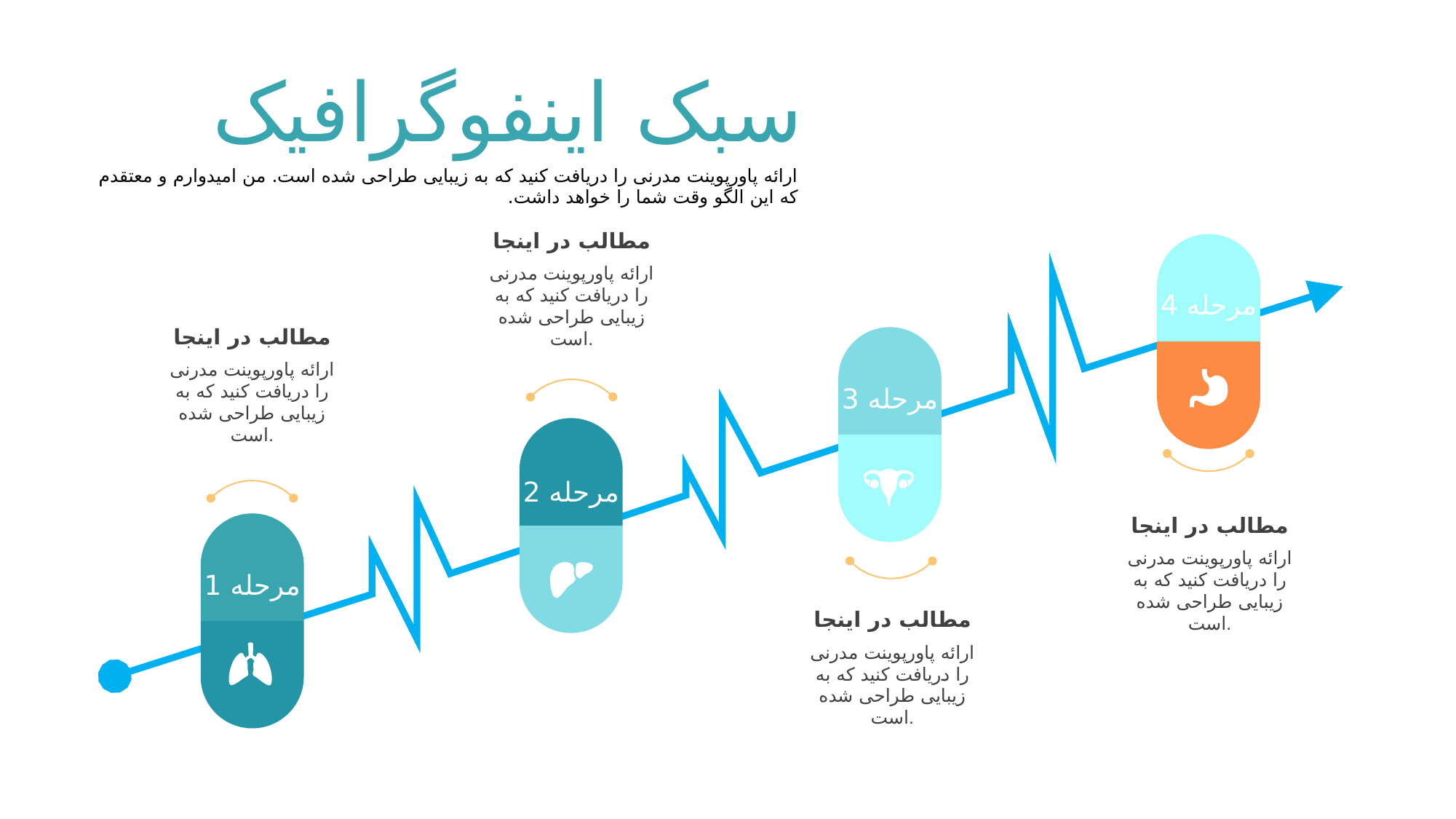

سبک اینفوگرافیک
ارائه پاورپوینت مدرنی را دریافت کنید که به زیبایی طراحی شده است. من امیدوارم و معتقدم که این الگو وقت شما را خواهد داشت.
مطالب در اینجا
ارائه پاورپوینت مدرنی را دریافت کنید که به زیبایی طراحی شده است.

مرحله 4
مطالب در اینجا
ارائه پاورپوینت مدرنی را دریافت کنید که به زیبایی طراحی شده است.

مرحله 3

مرحله 2

مطالب در اینجا
ارائه پاورپوینت مدرنی را دریافت کنید که به زیبایی طراحی شده است.

مرحله 1
مطالب در اینجا
ارائه پاورپوینت مدرنی را دریافت کنید که به زیبایی طراحی شده است.